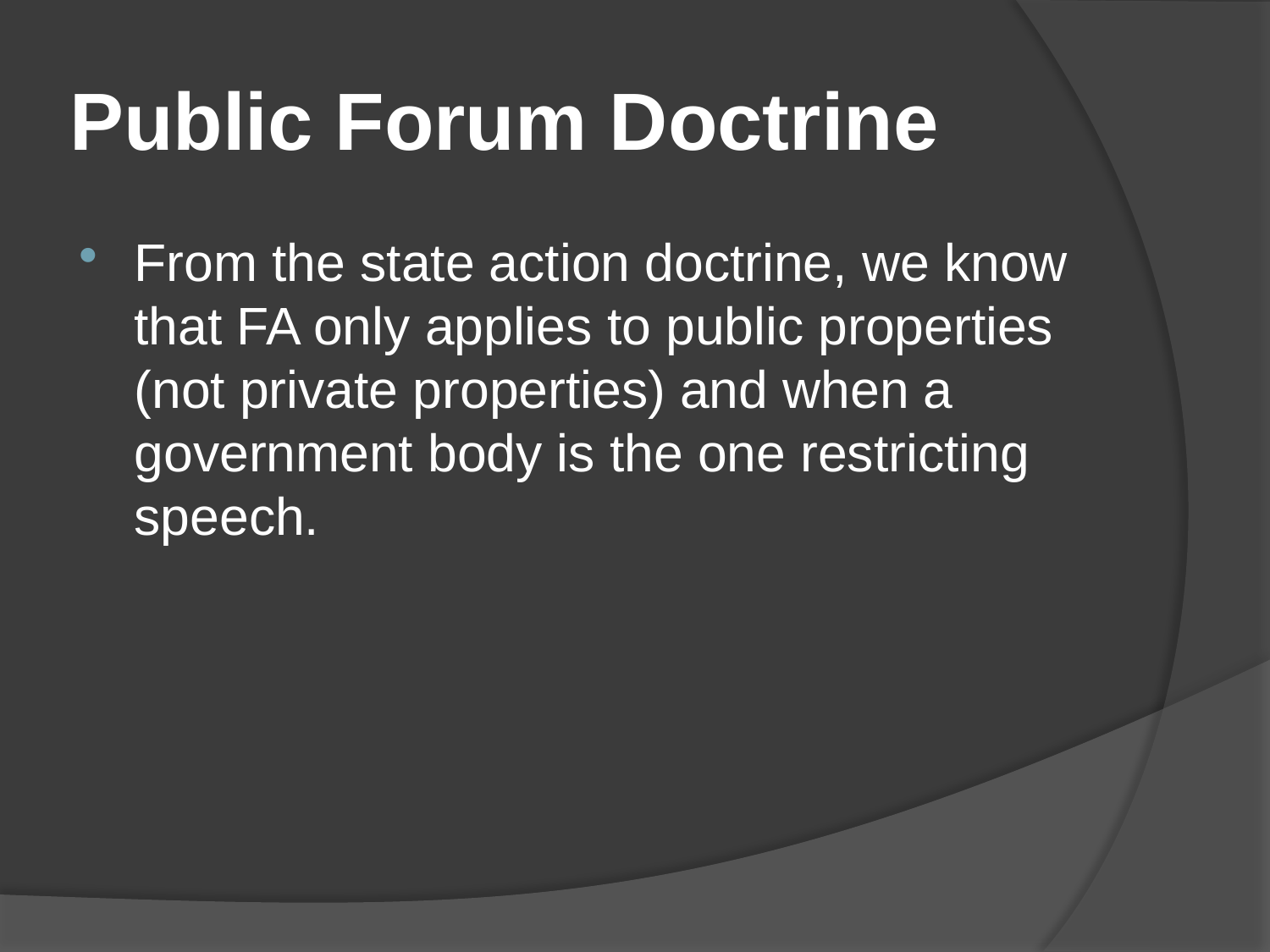

# Public Forum Doctrine
From the state action doctrine, we know that FA only applies to public properties (not private properties) and when a government body is the one restricting speech.